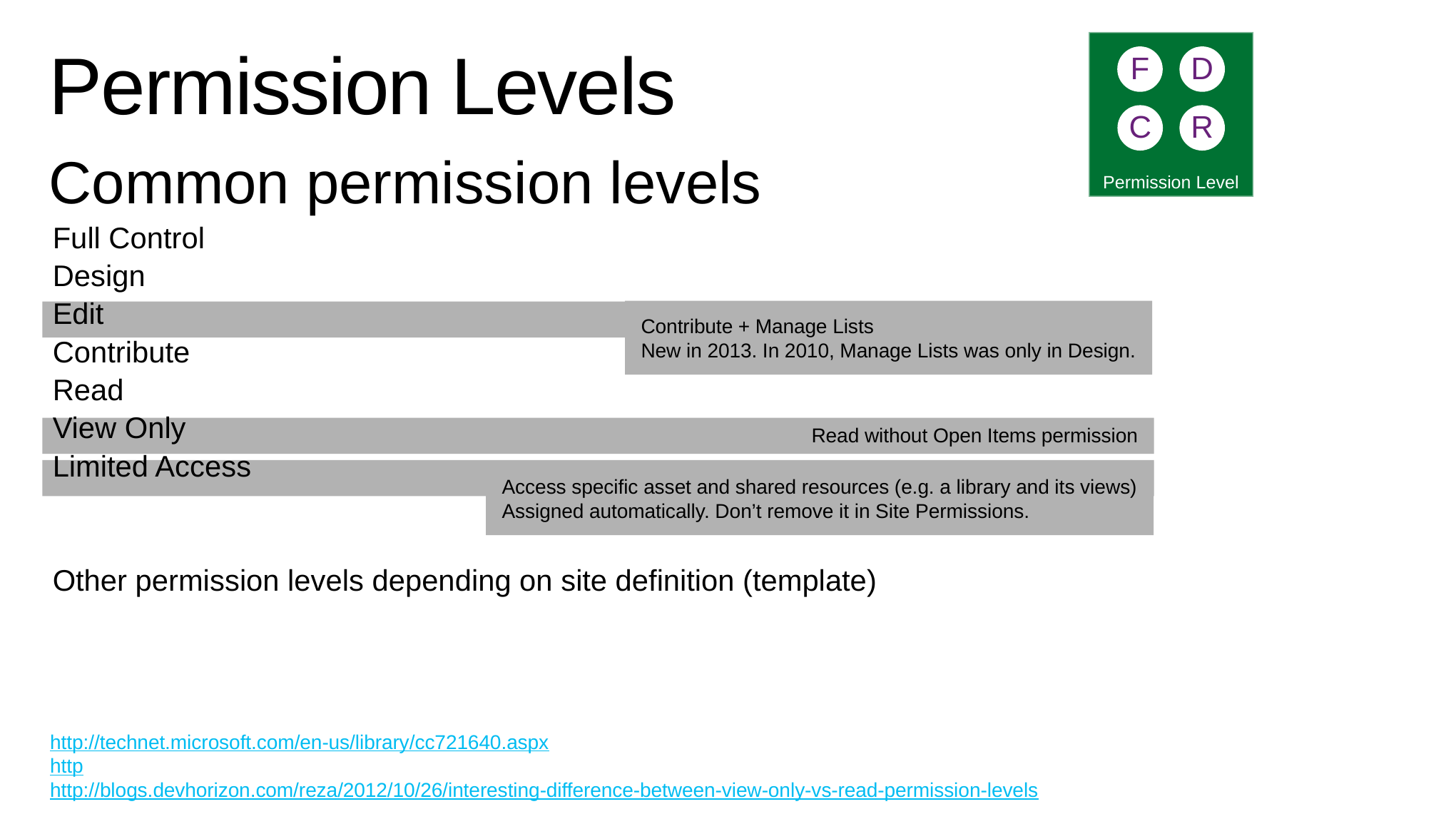

Permission Level
# Permission Levels
F
D
C
R
Common permission levels
Full Control
Design
Edit
Contribute
Read
View Only
Limited Access

Other permission levels depending on site definition (template)

Contribute + Manage Lists
New in 2013. In 2010, Manage Lists was only in Design.

Read without Open Items permission

Access specific asset and shared resources (e.g. a library and its views)
Assigned automatically. Don’t remove it in Site Permissions.
http://technet.microsoft.com/en-us/library/cc721640.aspx
http://technet.microsoft.com/en-us/library/cc721640(v=office.14).aspx
http://blogs.devhorizon.com/reza/2012/10/26/interesting-difference-between-view-only-vs-read-permission-levels/